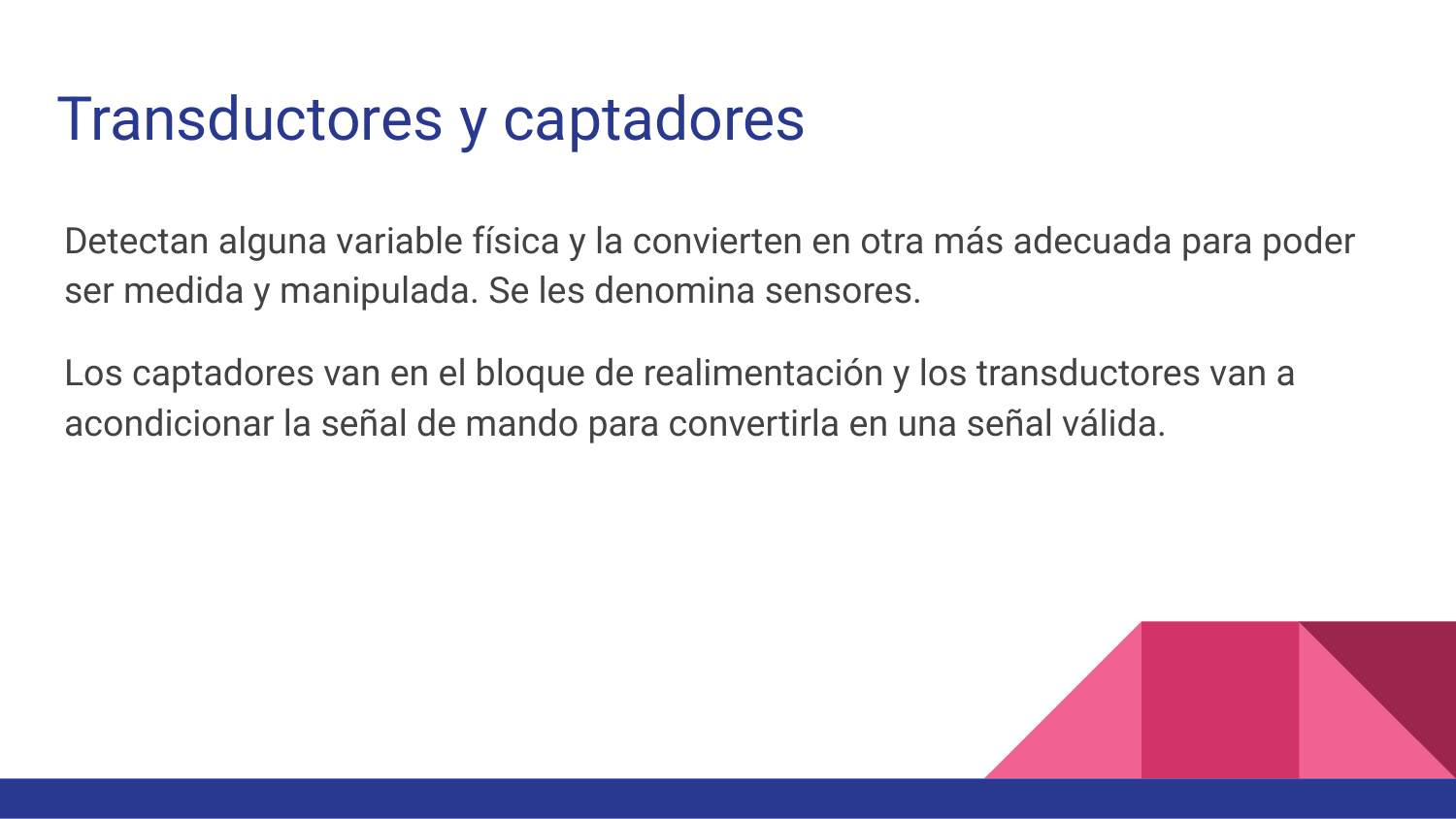

# Transductores y captadores
Detectan alguna variable física y la convierten en otra más adecuada para poder ser medida y manipulada. Se les denomina sensores.
Los captadores van en el bloque de realimentación y los transductores van a acondicionar la señal de mando para convertirla en una señal válida.